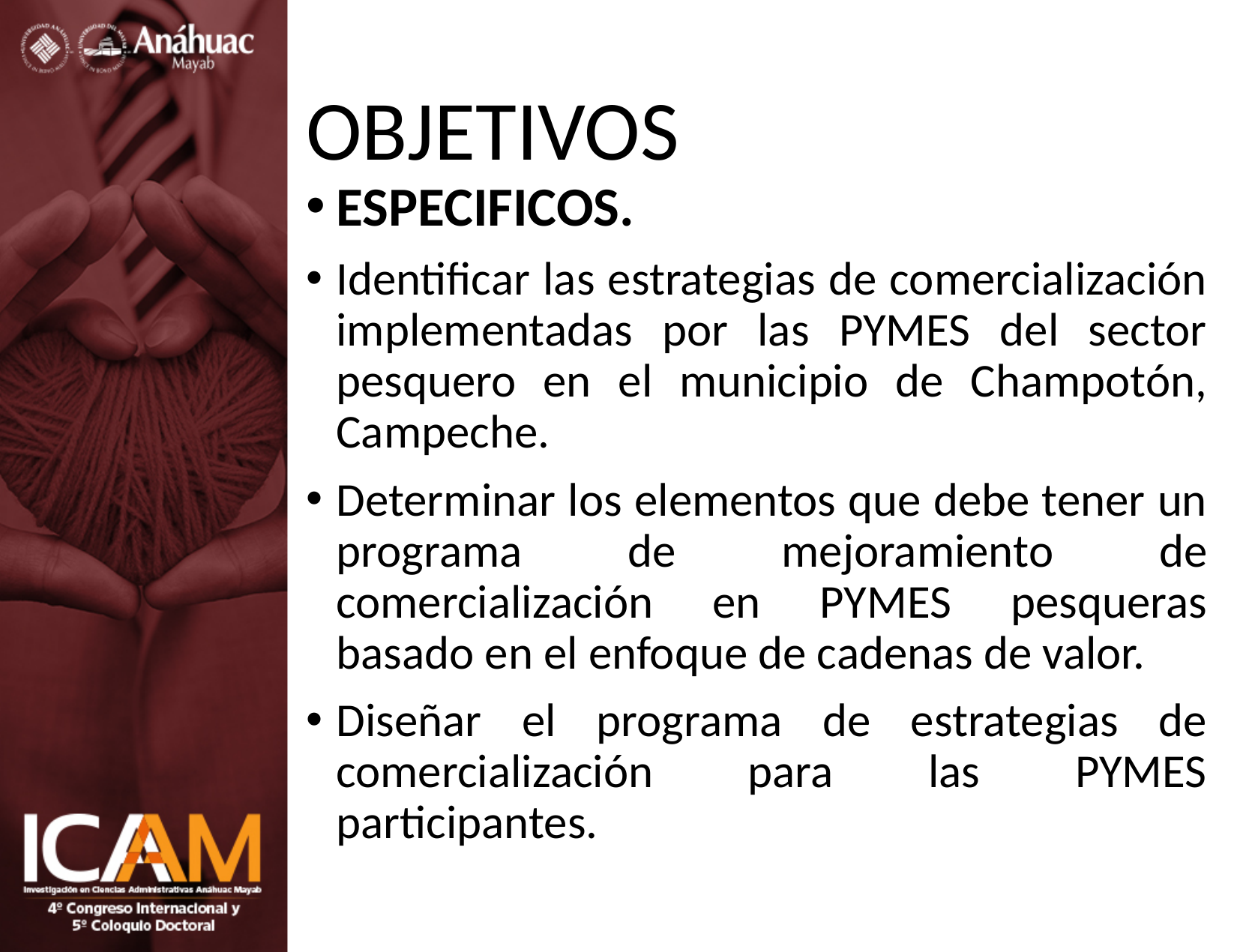

# OBJETIVOS
ESPECIFICOS.
Identificar las estrategias de comercialización implementadas por las PYMES del sector pesquero en el municipio de Champotón, Campeche.
Determinar los elementos que debe tener un programa de mejoramiento de comercialización en PYMES pesqueras basado en el enfoque de cadenas de valor.
Diseñar el programa de estrategias de comercialización para las PYMES participantes.